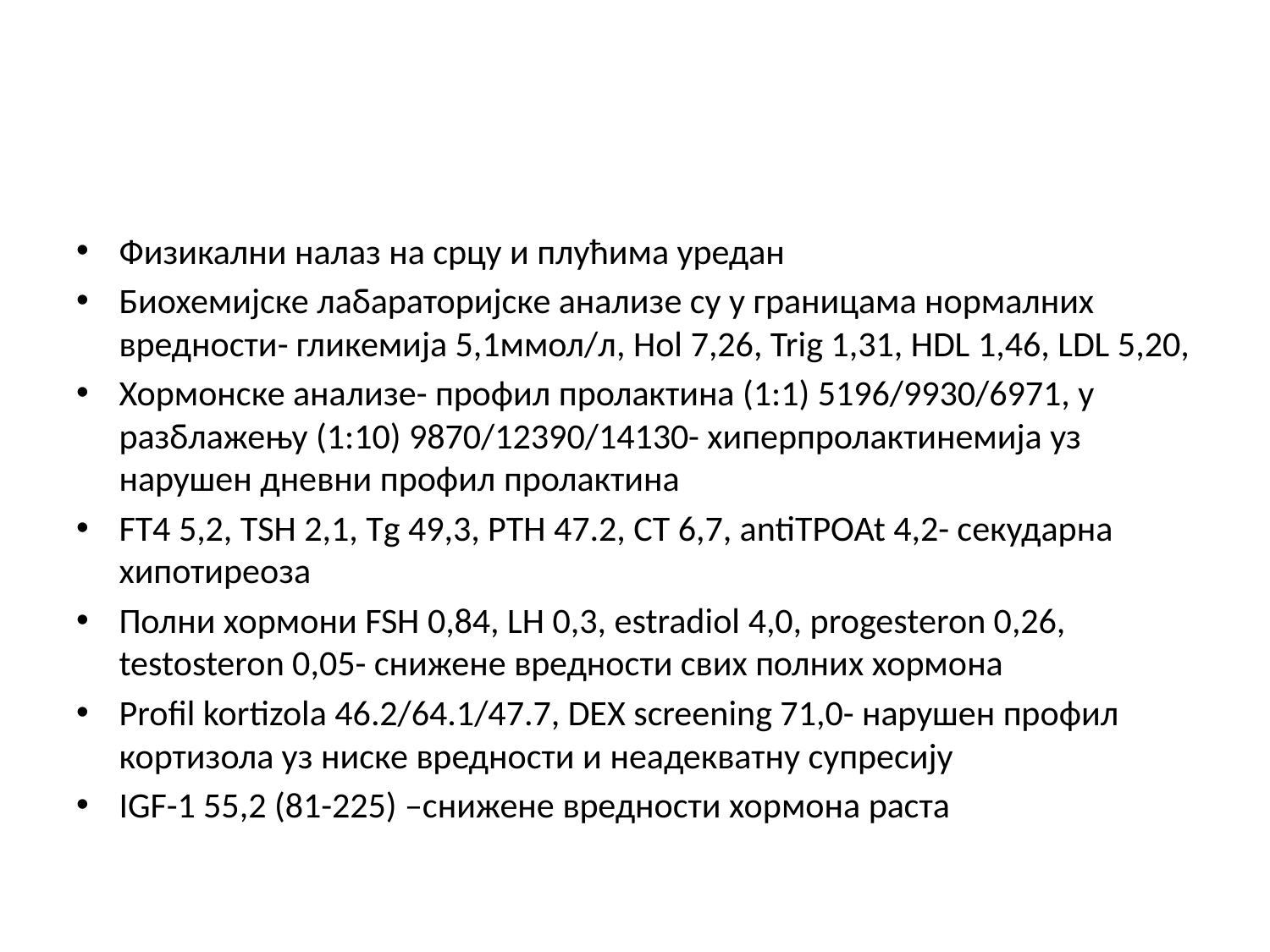

#
Физикални налаз на срцу и плућима уредан
Биохемијске лабараторијске анализе су у границама нормалних вредности- гликемија 5,1ммол/л, Hol 7,26, Trig 1,31, HDL 1,46, LDL 5,20,
Хормонске анализе- профил пролактина (1:1) 5196/9930/6971, у разблажењу (1:10) 9870/12390/14130- хиперпролактинемија уз нарушен дневни профил пролактина
FT4 5,2, TSH 2,1, Тg 49,3, PTH 47.2, CT 6,7, antiTPOAt 4,2- секударна хипотиреоза
Полни хормони FSH 0,84, LH 0,3, estradiol 4,0, progesteron 0,26, testosteron 0,05- снижене вредности свих полних хормона
Profil kortizola 46.2/64.1/47.7, DEX screening 71,0- нарушен профил кортизола уз ниске вредности и неадекватну супресију
IGF-1 55,2 (81-225) –снижене вредности хормона раста